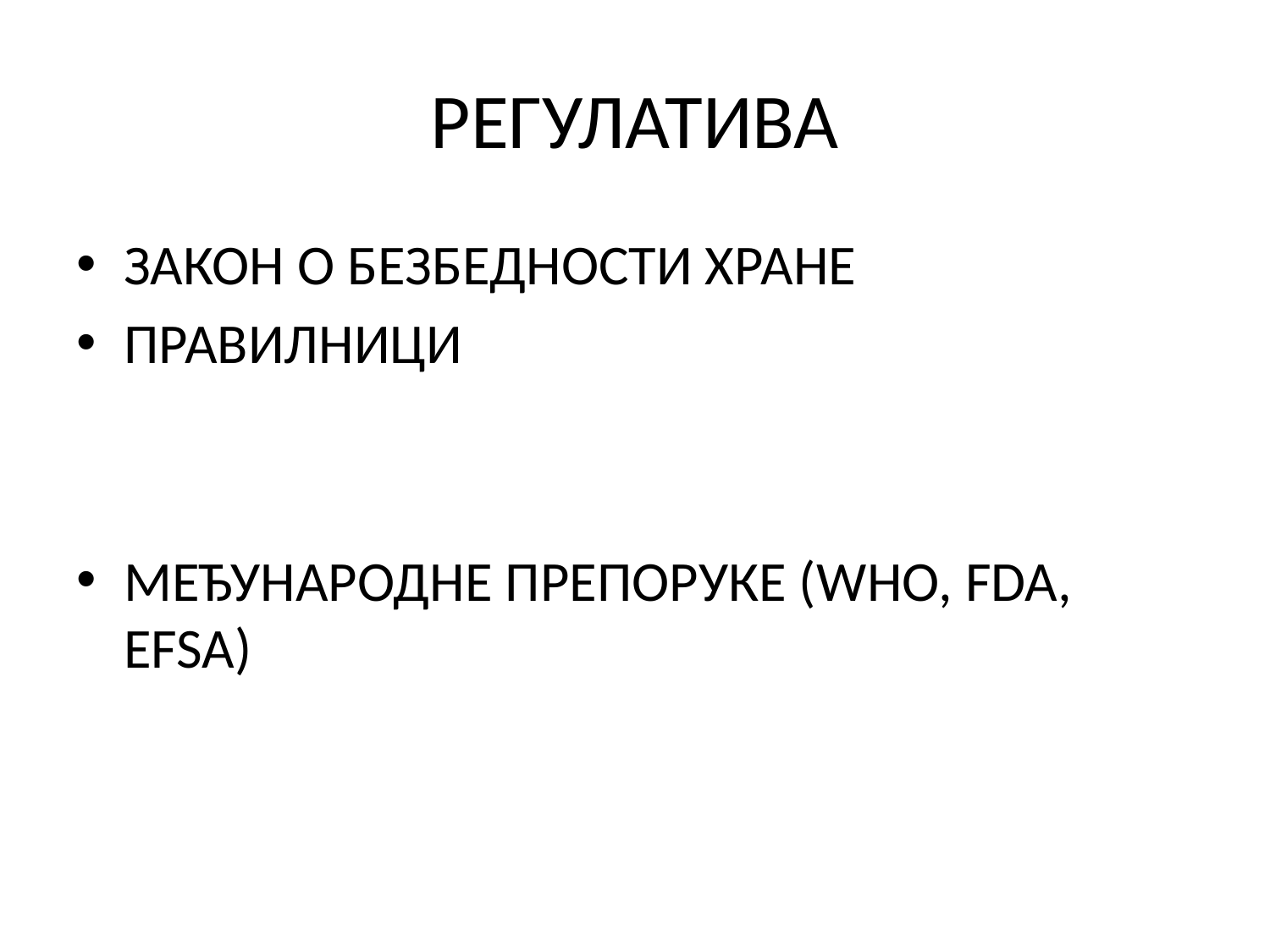

# РЕГУЛАТИВА
ЗАКОН О БЕЗБЕДНОСТИ ХРАНЕ
ПРАВИЛНИЦИ

МЕЂУНАРОДНЕ ПРЕПОРУКЕ (WHO, FDA, EFSA)